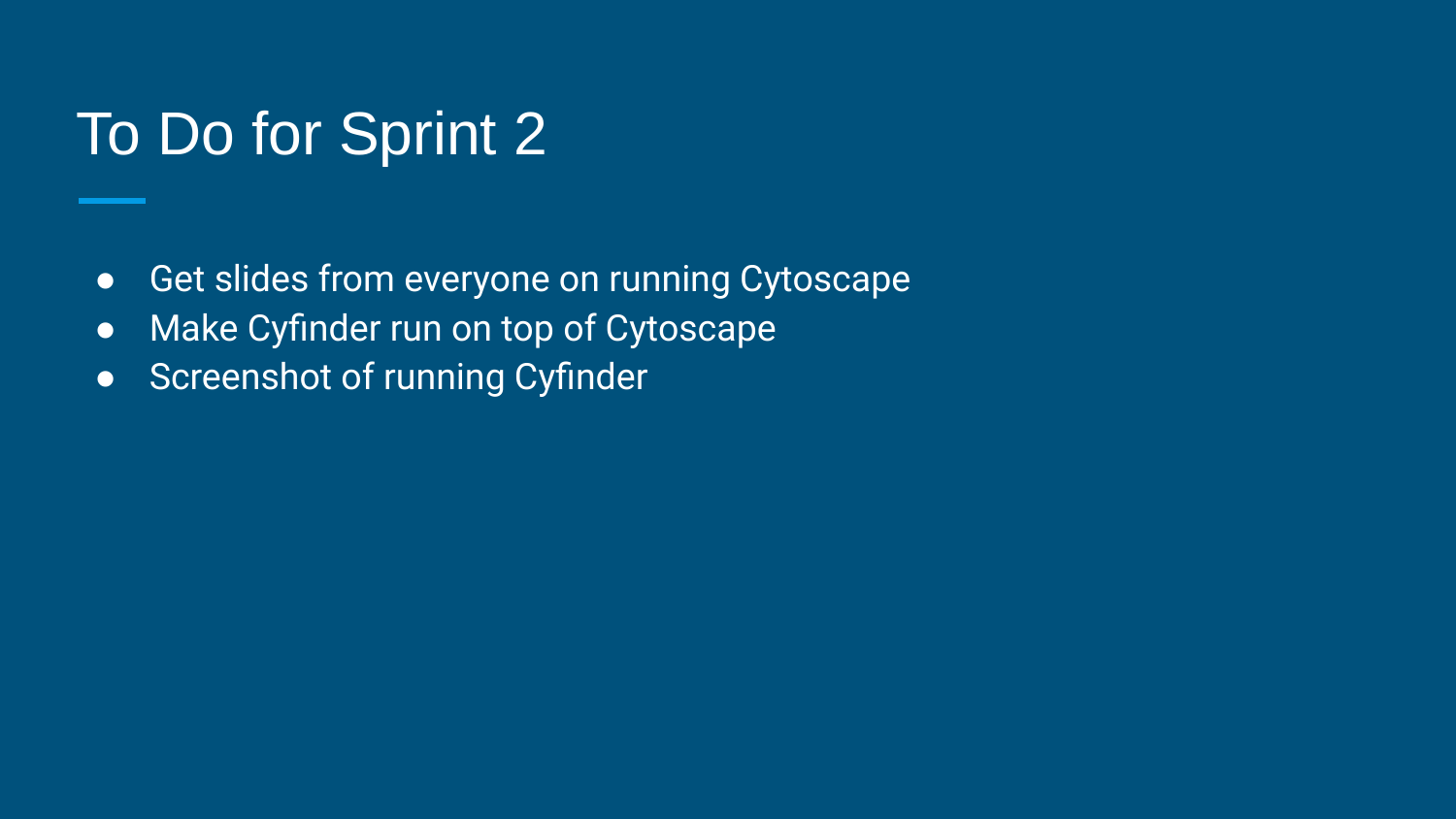

# To Do for Sprint 2
Get slides from everyone on running Cytoscape
Make Cyfinder run on top of Cytoscape
Screenshot of running Cyfinder